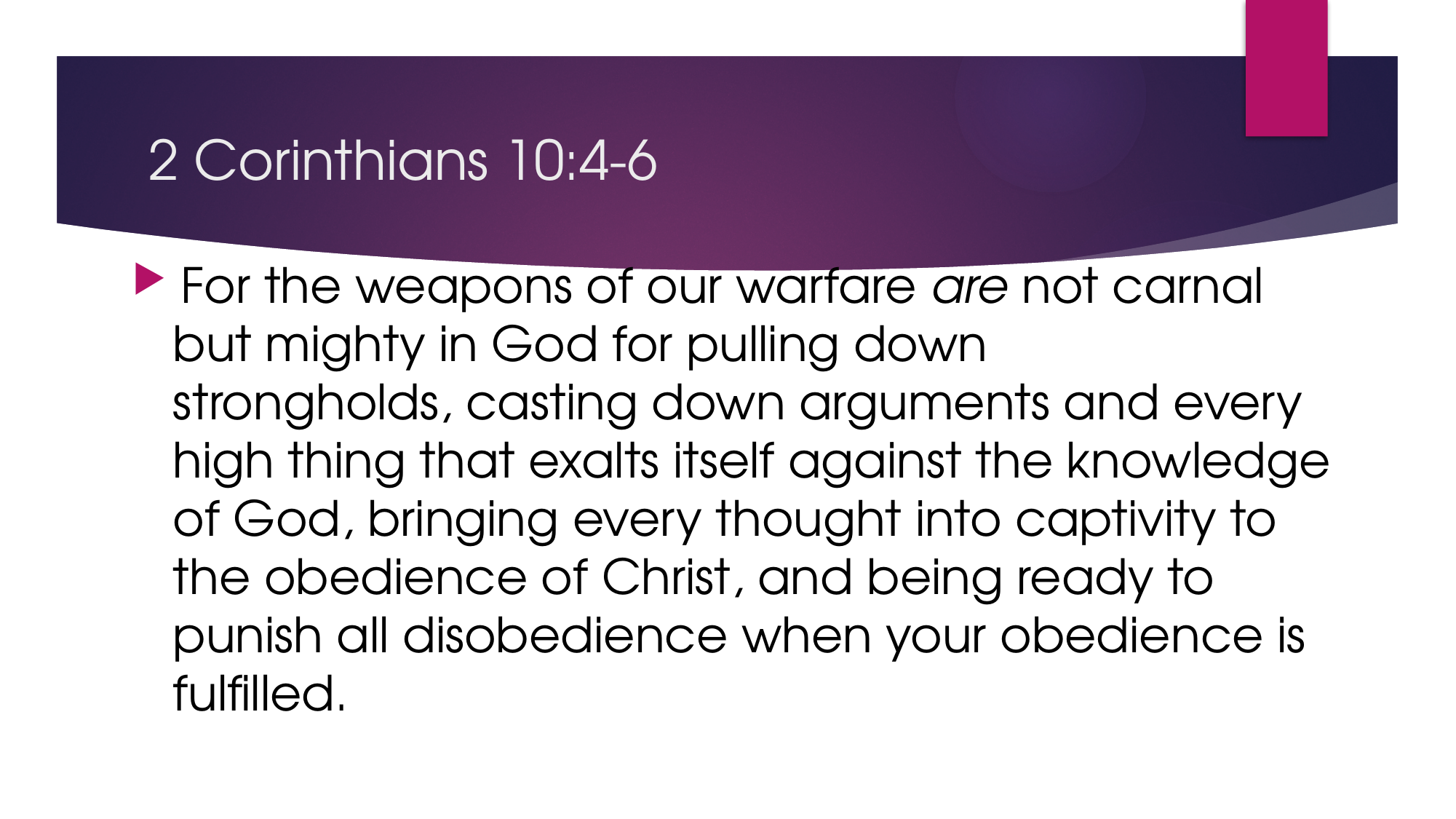

# 2 Corinthians 10:4-6
 For the weapons of our warfare are not carnal but mighty in God for pulling down strongholds, casting down arguments and every high thing that exalts itself against the knowledge of God, bringing every thought into captivity to the obedience of Christ, and being ready to punish all disobedience when your obedience is fulfilled.